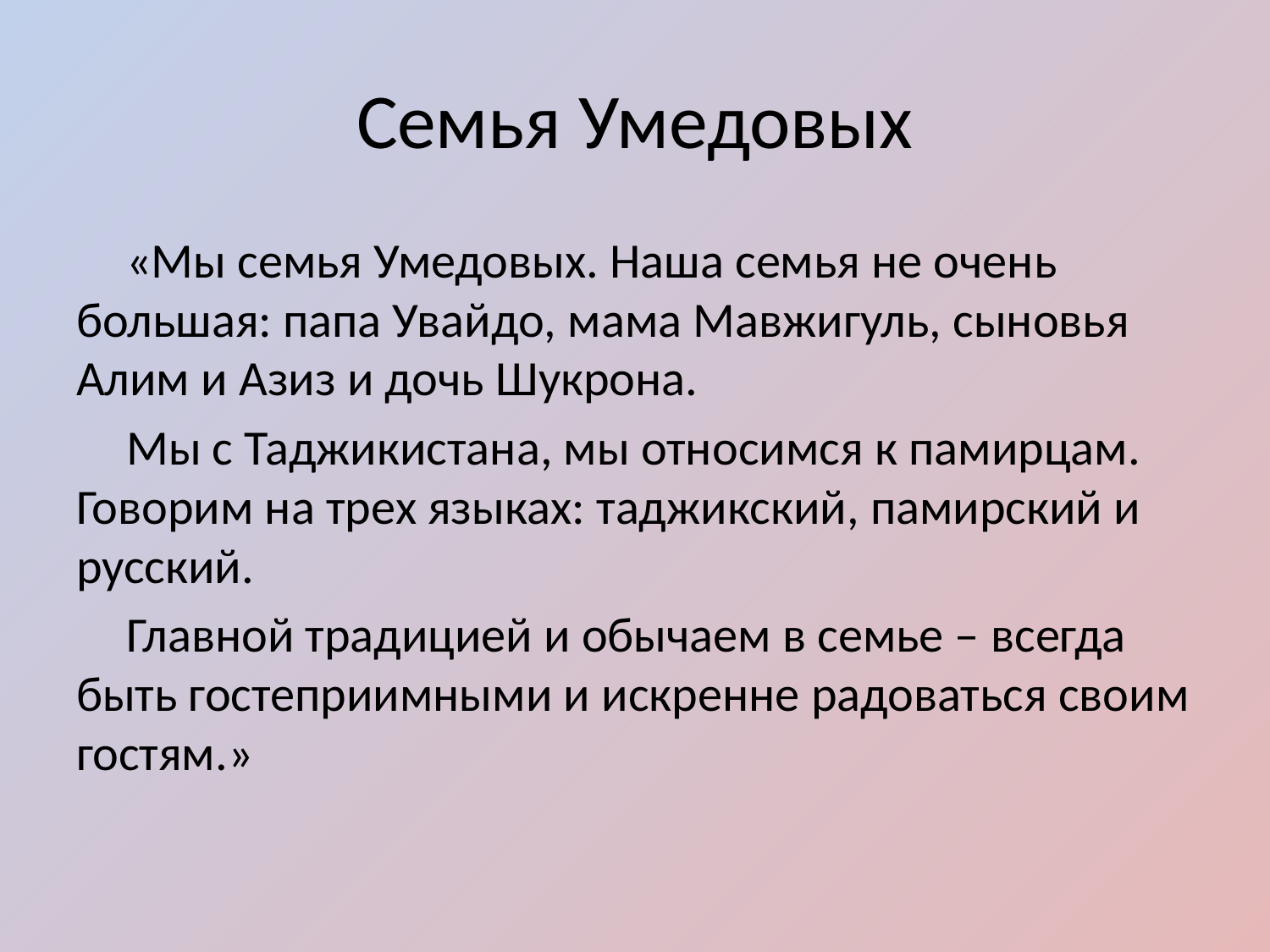

# Семья Умедовых
«Мы семья Умедовых. Наша семья не очень большая: папа Увайдо, мама Мавжигуль, сыновья Алим и Азиз и дочь Шукрона.
Мы с Таджикистана, мы относимся к памирцам. Говорим на трех языках: таджикский, памирский и русский.
Главной традицией и обычаем в семье – всегда быть гостеприимными и искренне радоваться своим гостям.»